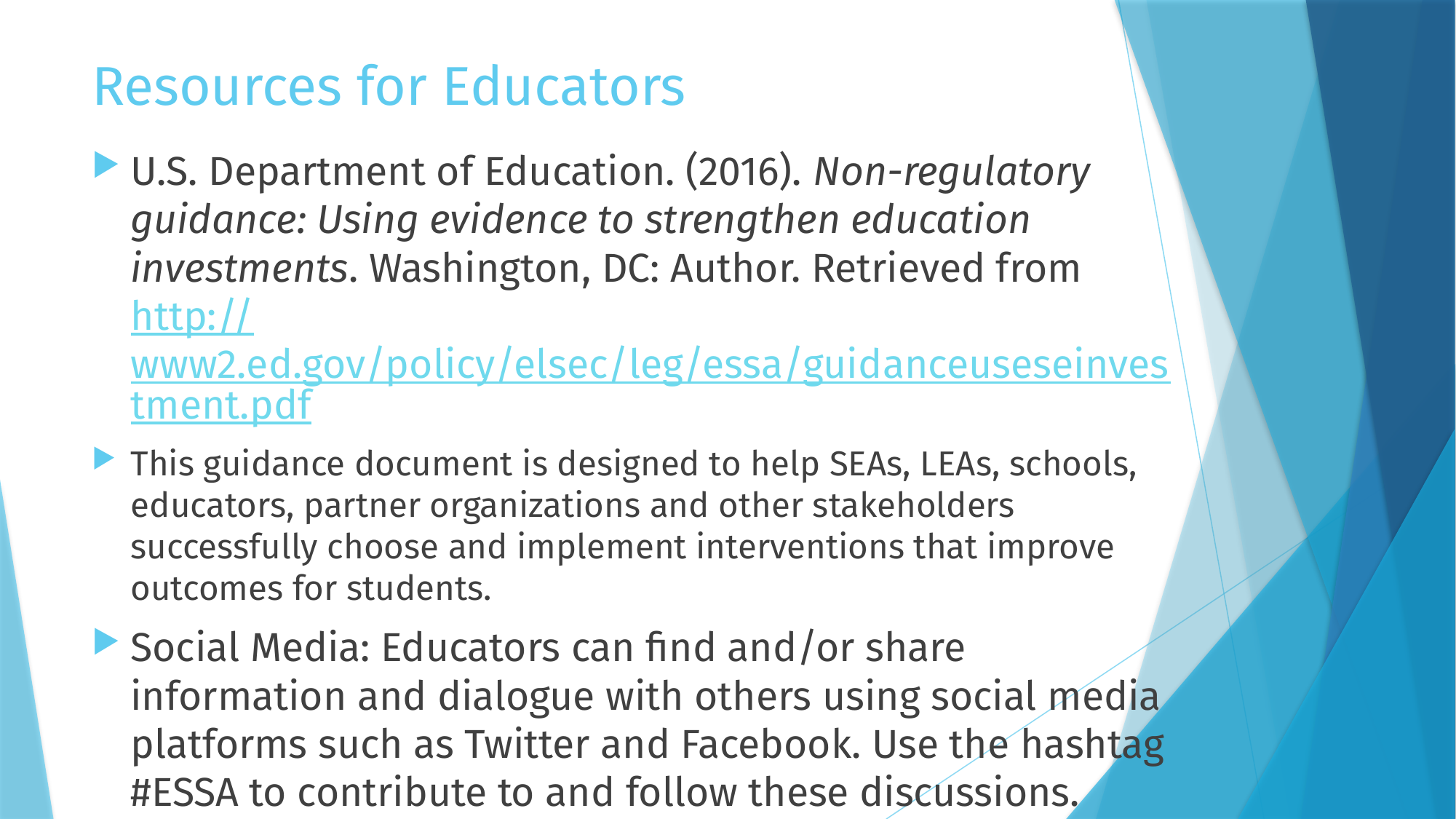

# Resources for Educators
U.S. Department of Education. (2016). Non-regulatory guidance: Using evidence to strengthen education investments. Washington, DC: Author. Retrieved from http://www2.ed.gov/policy/elsec/leg/essa/guidanceuseseinvestment.pdf
This guidance document is designed to help SEAs, LEAs, schools, educators, partner organizations and other stakeholders successfully choose and implement interventions that improve outcomes for students.
Social Media: Educators can find and/or share information and dialogue with others using social media platforms such as Twitter and Facebook. Use the hashtag #ESSA to contribute to and follow these discussions.